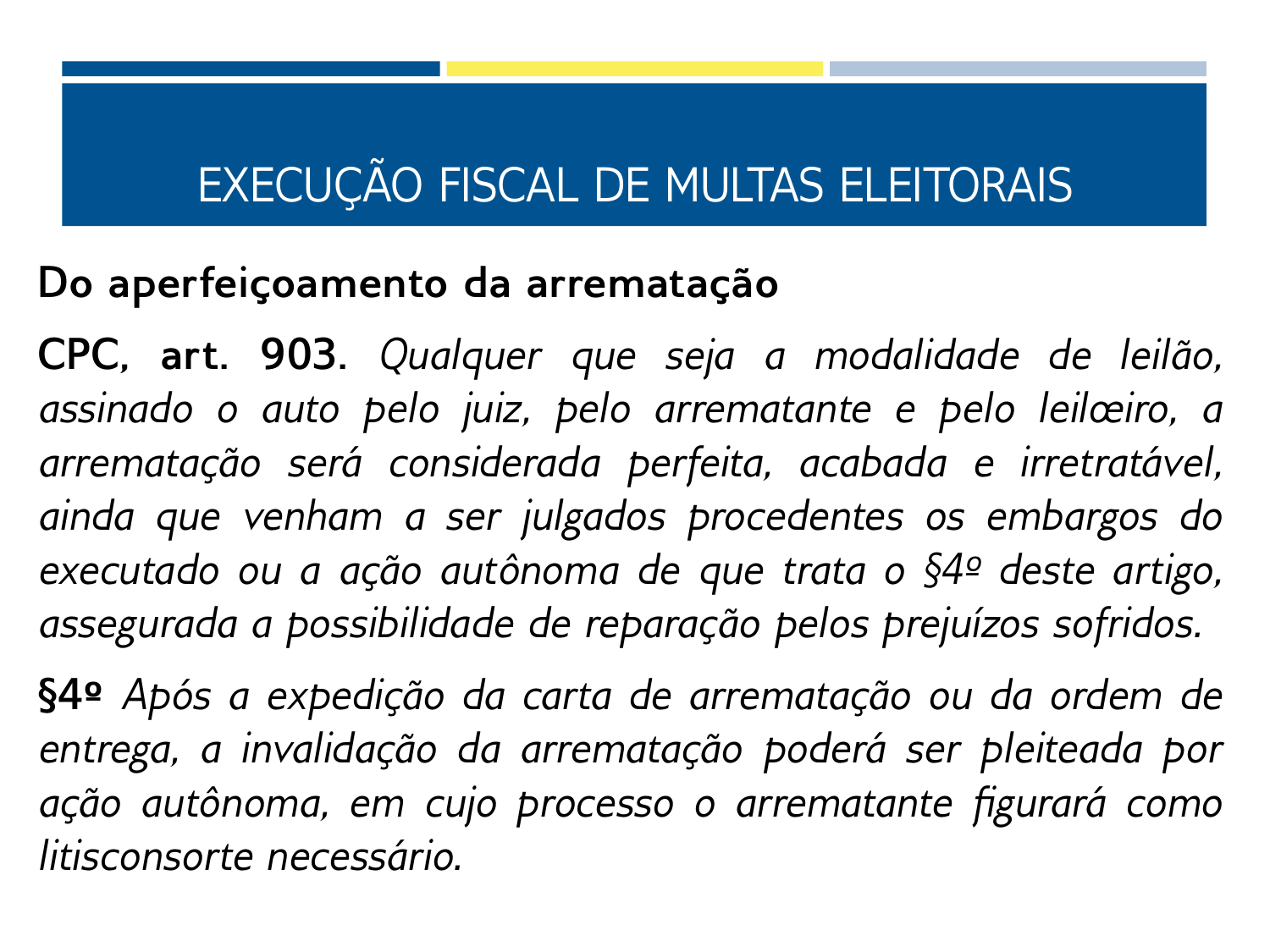

# EXECUÇÃO FISCAL DE MULTAS ELEITORAIS
Do aperfeiçoamento da arrematação
CPC, art. 903. Qualquer que seja a modalidade de leilão, assinado o auto pelo juiz, pelo arrematante e pelo leiloeiro, a arrematação será considerada perfeita, acabada e irretratável, ainda que venham a ser julgados procedentes os embargos do executado ou a ação autônoma de que trata o §4º deste artigo, assegurada a possibilidade de reparação pelos prejuízos sofridos.
§4º Após a expedição da carta de arrematação ou da ordem de entrega, a invalidação da arrematação poderá ser pleiteada por ação autônoma, em cujo processo o arrematante figurará como litisconsorte necessário.